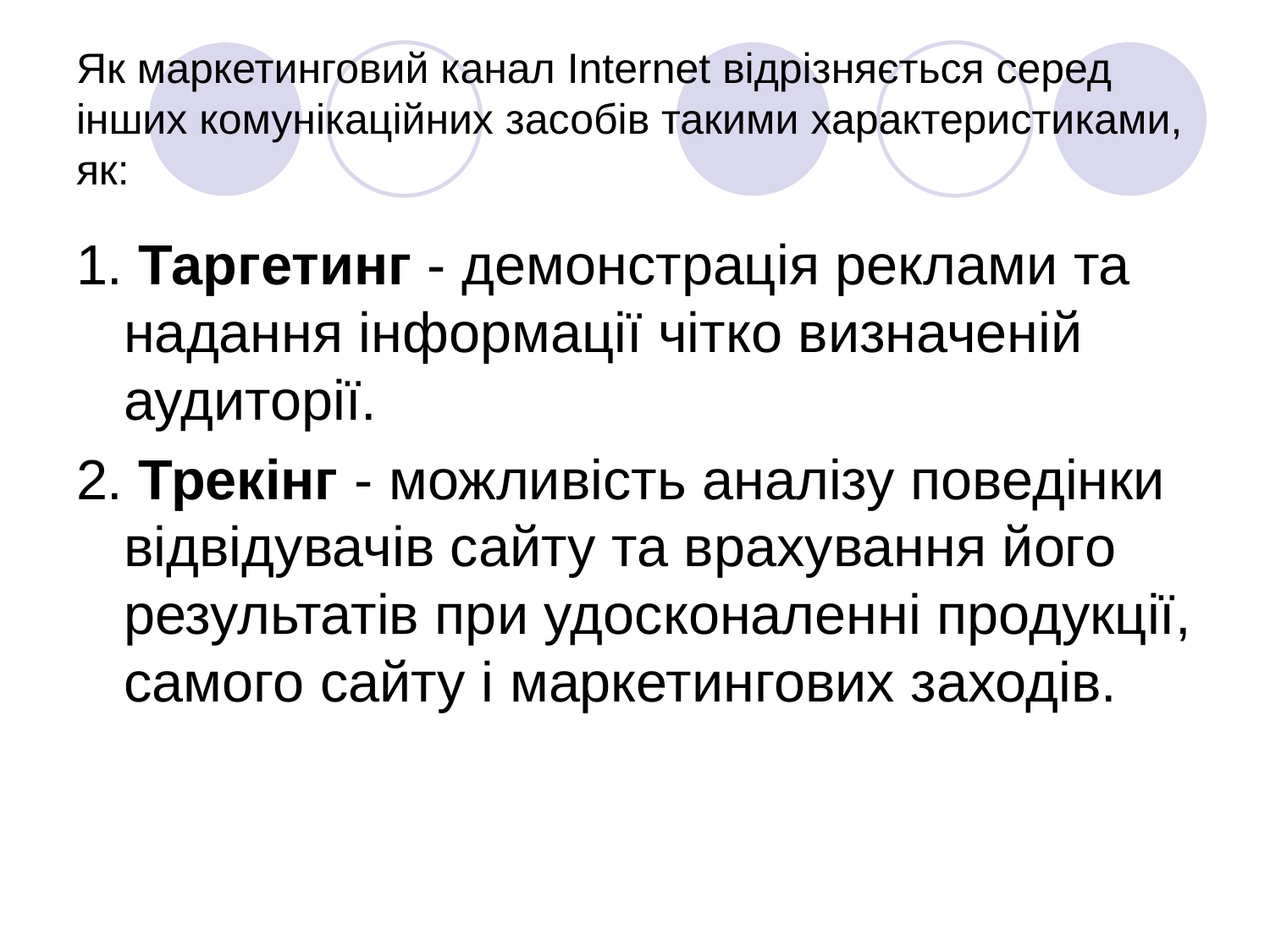

# Як маркетинговий канал Internet відрізняється серед інших комунікаційних засобів такими характеристиками, як:
1. Таргетинг - демонстрація реклами та надання інформації чітко визначеній аудиторії.
2. Трекінг - можливість аналізу поведінки відвідувачів сайту та врахування його результатів при удосконаленні продукції, самого сайту і маркетингових заходів.